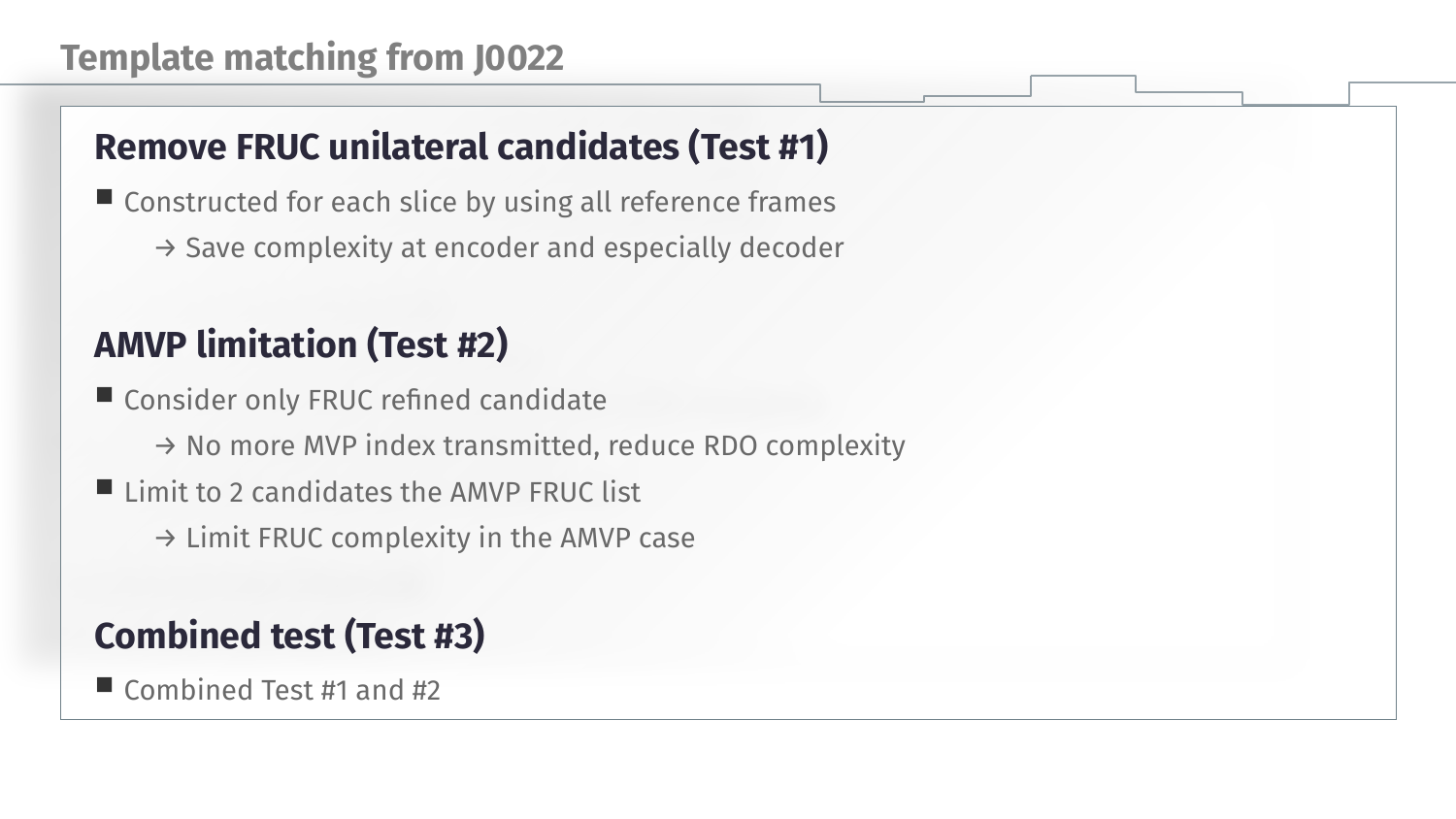

# Template matching from J0022
Remove FRUC unilateral candidates (Test #1)
Constructed for each slice by using all reference frames
→ Save complexity at encoder and especially decoder

AMVP limitation (Test #2)
Consider only FRUC refined candidate
→ No more MVP index transmitted, reduce RDO complexity
Limit to 2 candidates the AMVP FRUC list
→ Limit FRUC complexity in the AMVP case

Combined test (Test #3)
Combined Test #1 and #2